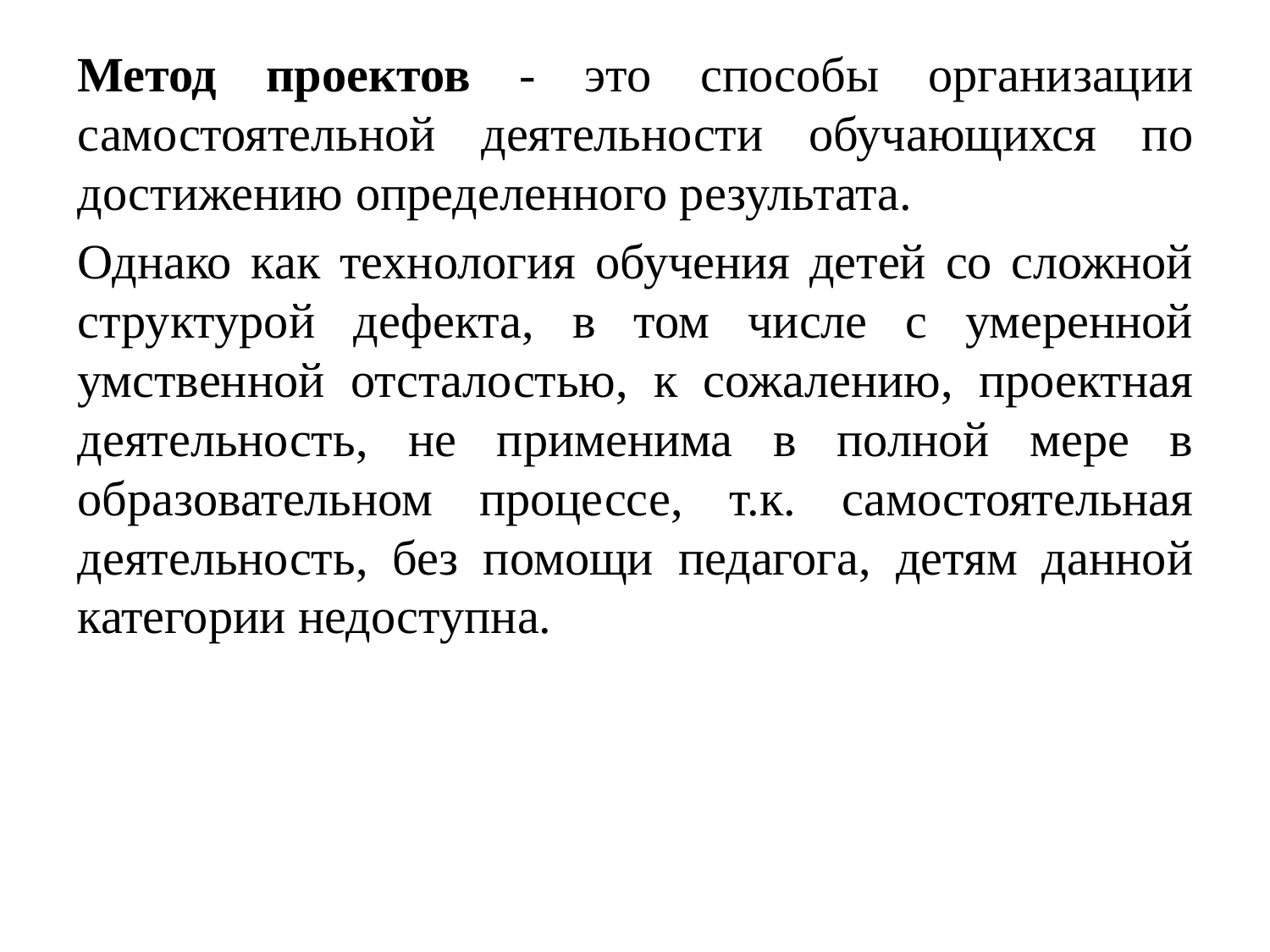

Метод проектов - это способы организации самостоятельной деятельности обучающихся по достижению определенного результата.
Однако как технология обучения детей со сложной структурой дефекта, в том числе с умеренной умственной отсталостью, к сожалению, проектная деятельность, не применима в полной мере в образовательном процессе, т.к. самостоятельная деятельность, без помощи педагога, детям данной категории недоступна.
#